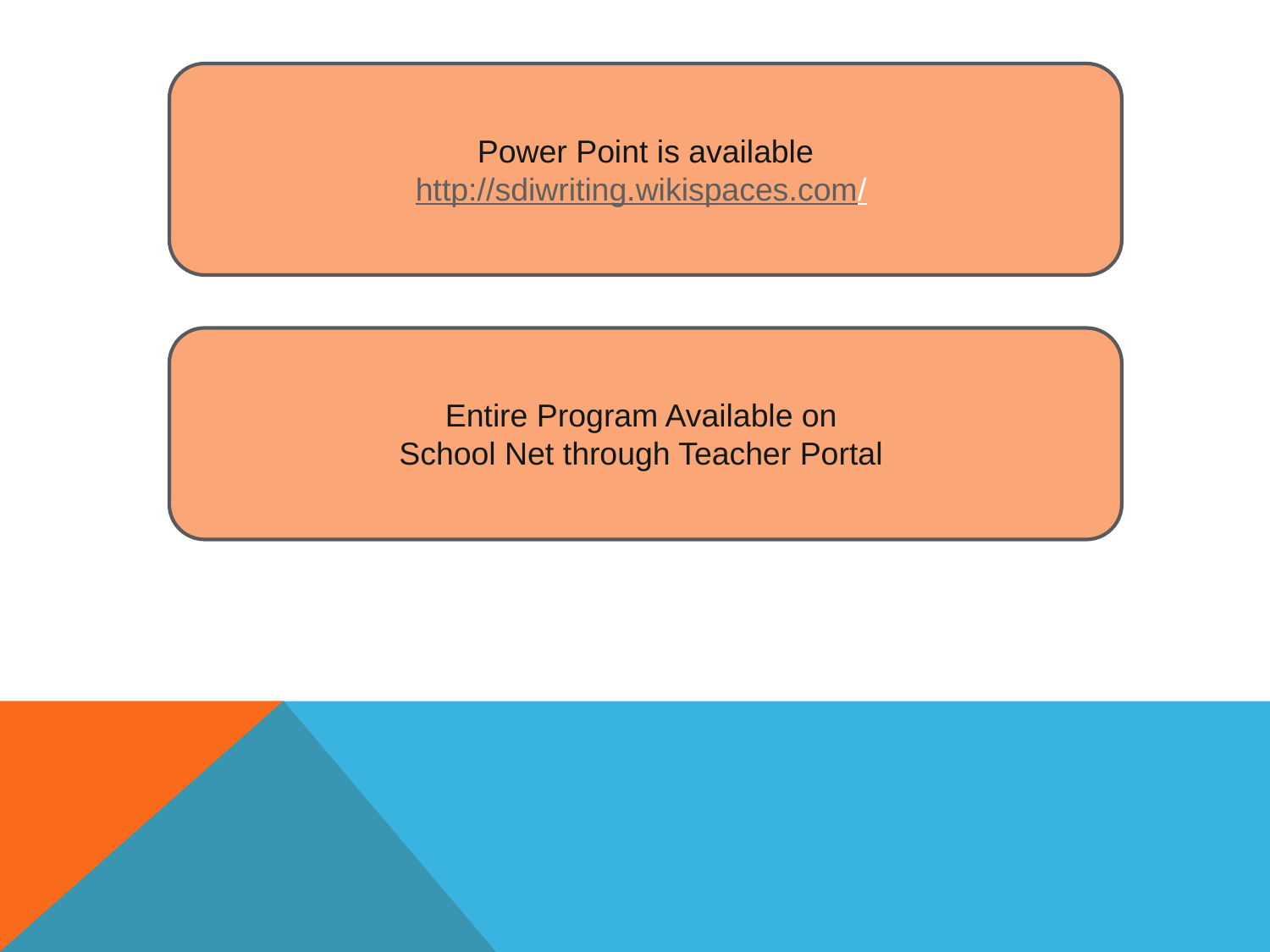

Power Point is available
http://sdiwriting.wikispaces.com/
Entire Program Available on
School Net through Teacher Portal